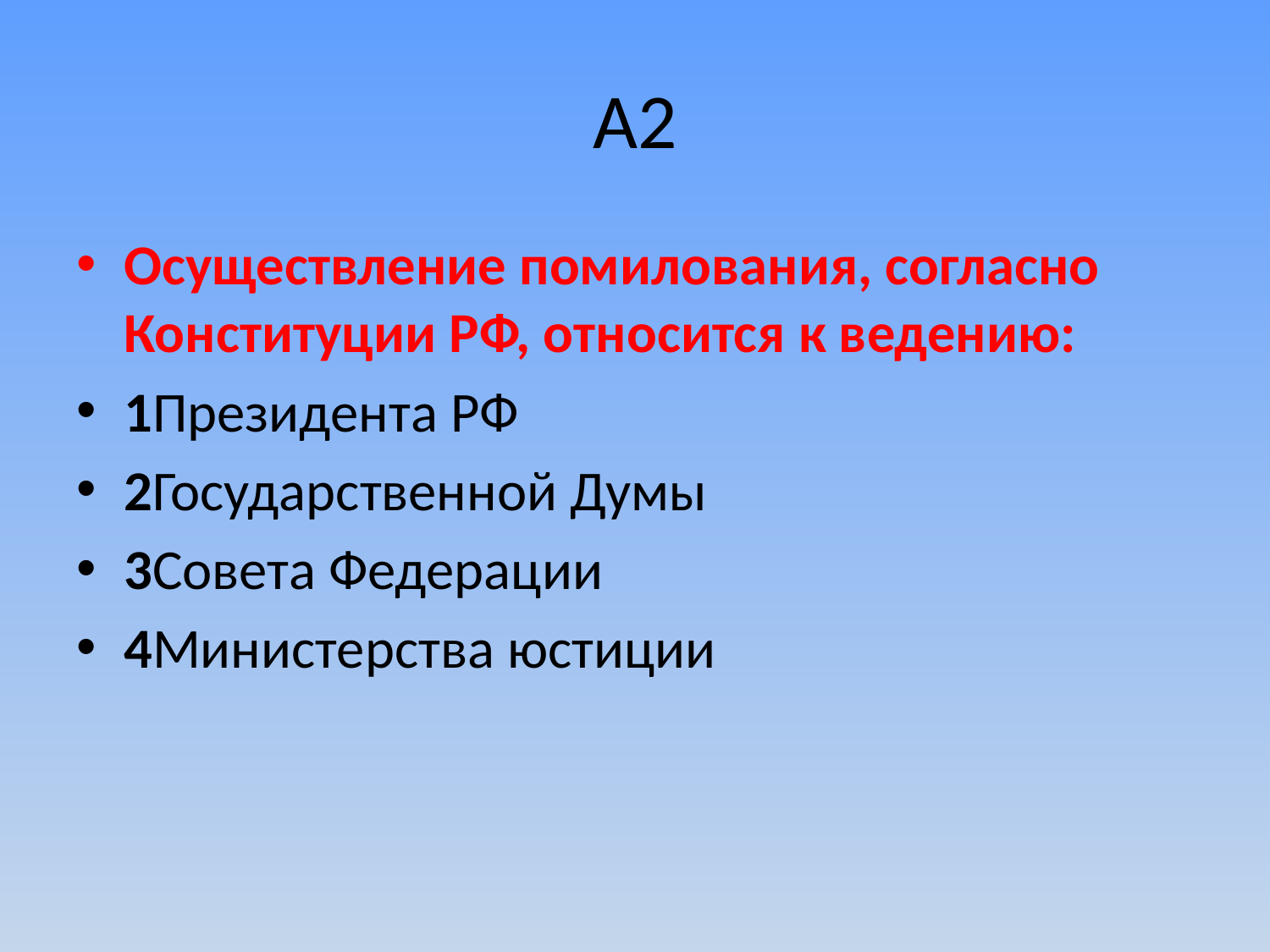

# А2
Осуществление помилования, согласно Конституции РФ, относится к ведению:
1Президента РФ
2Государственной Думы
3Совета Федерации
4Министерства юстиции